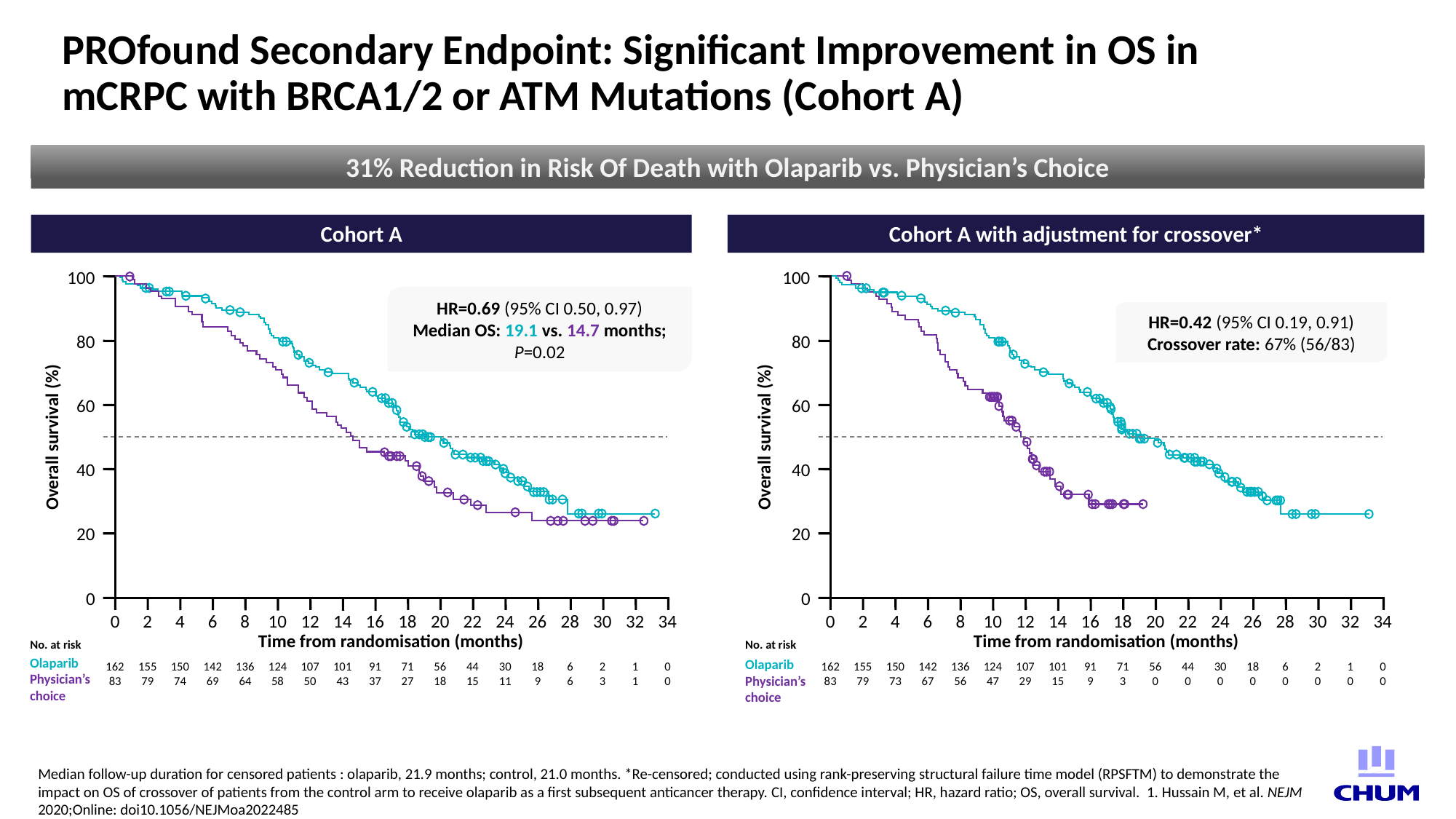

# PROfound Secondary Endpoint: Significant Improvement in OS in mCRPC with BRCA1/2 or ATM Mutations (Cohort A)
31% Reduction in Risk Of Death with Olaparib vs. Physician’s Choice
Cohort A
Cohort A with adjustment for crossover*
100

80

60

Overall survival (%)
40

20

0

0
2
4
6
8
10
12
14
16
18
20
22
24
26
28
30
32
34
Time from randomisation (months)
No. at risk
Olaparib
Physician’s
choice
155
79
44
15
162
83
142
69
136
64
107
50
101
43
91
37
71
27
56
18
30
11
18
9
6
6
2
3
1
1
0
0
150
74
124
58
100

80

60

Overall survival (%)
40

20

0

0
2
4
6
8
10
12
14
16
18
20
22
24
26
28
30
32
34
Time from randomisation (months)
No. at risk
Olaparib
Physician’s
choice
155
79
44
0
162
83
142
67
136
56
107
29
101
15
91
9
71
3
56
0
30
0
18
0
6
0
2
0
1
0
0
0
150
73
124
47

HR=0.69 (95% CI 0.50, 0.97)
Median OS: 19.1 vs. 14.7 months; P=0.02
HR=0.42 (95% CI 0.19, 0.91)
Crossover rate: 67% (56/83)
Median follow-up duration for censored patients : olaparib, 21.9 months; control, 21.0 months. *Re-censored; conducted using rank-preserving structural failure time model (RPSFTM) to demonstrate the impact on OS of crossover of patients from the control arm to receive olaparib as a first subsequent anticancer therapy. CI, confidence interval; HR, hazard ratio; OS, overall survival.  1. Hussain M, et al. NEJM 2020;Online: doi10.1056/NEJMoa2022485